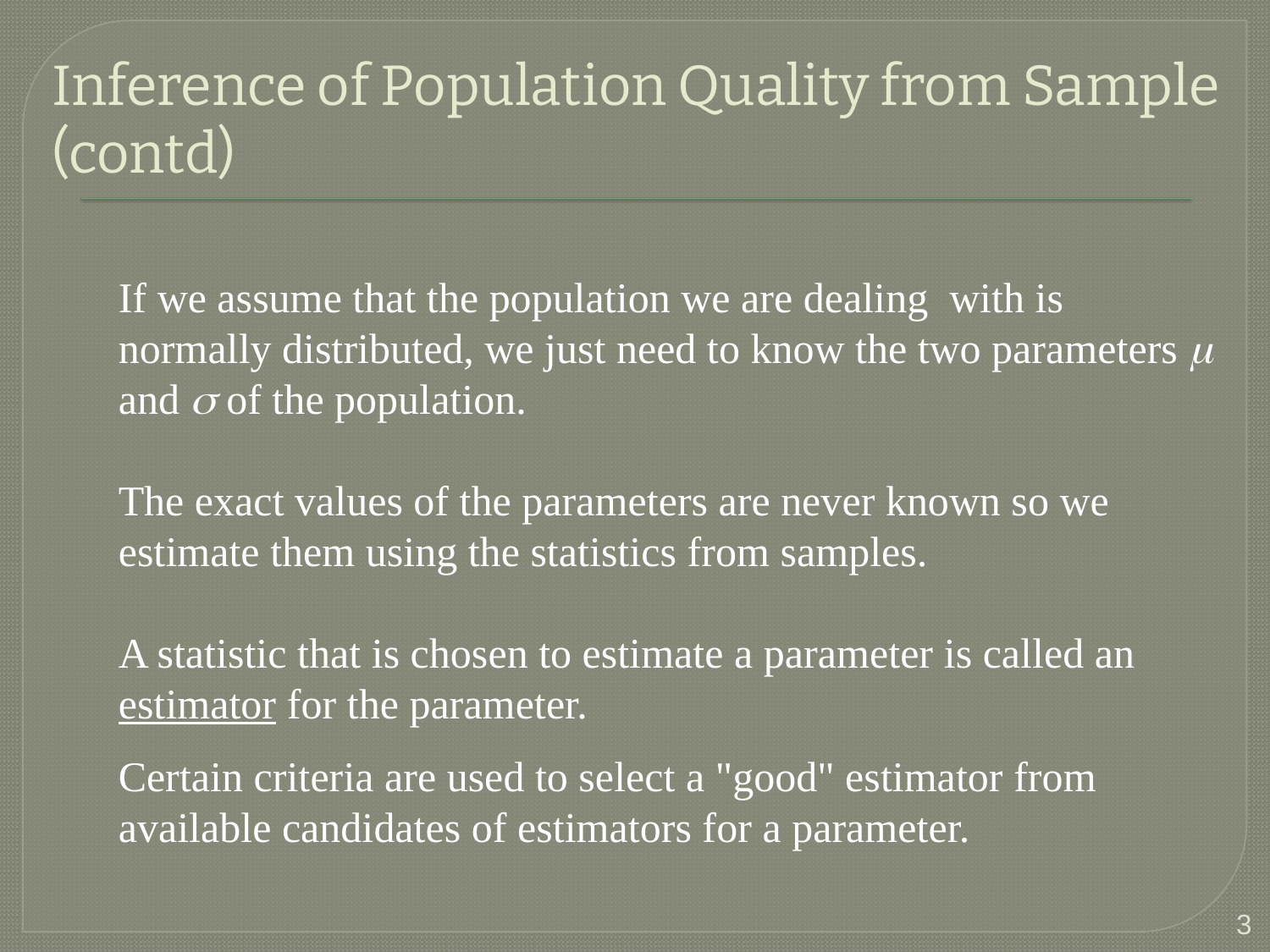

# Inference of Population Quality from Sample (contd)
If we assume that the population we are dealing  with is normally distributed, we just need to know the two parameters μ and σ of the population.

The exact values of the parameters are never known so we estimate them using the statistics from samples.

A statistic that is chosen to estimate a parameter is called an estimator for the parameter.
Certain criteria are used to select a "good" estimator from available candidates of estimators for a parameter.
3